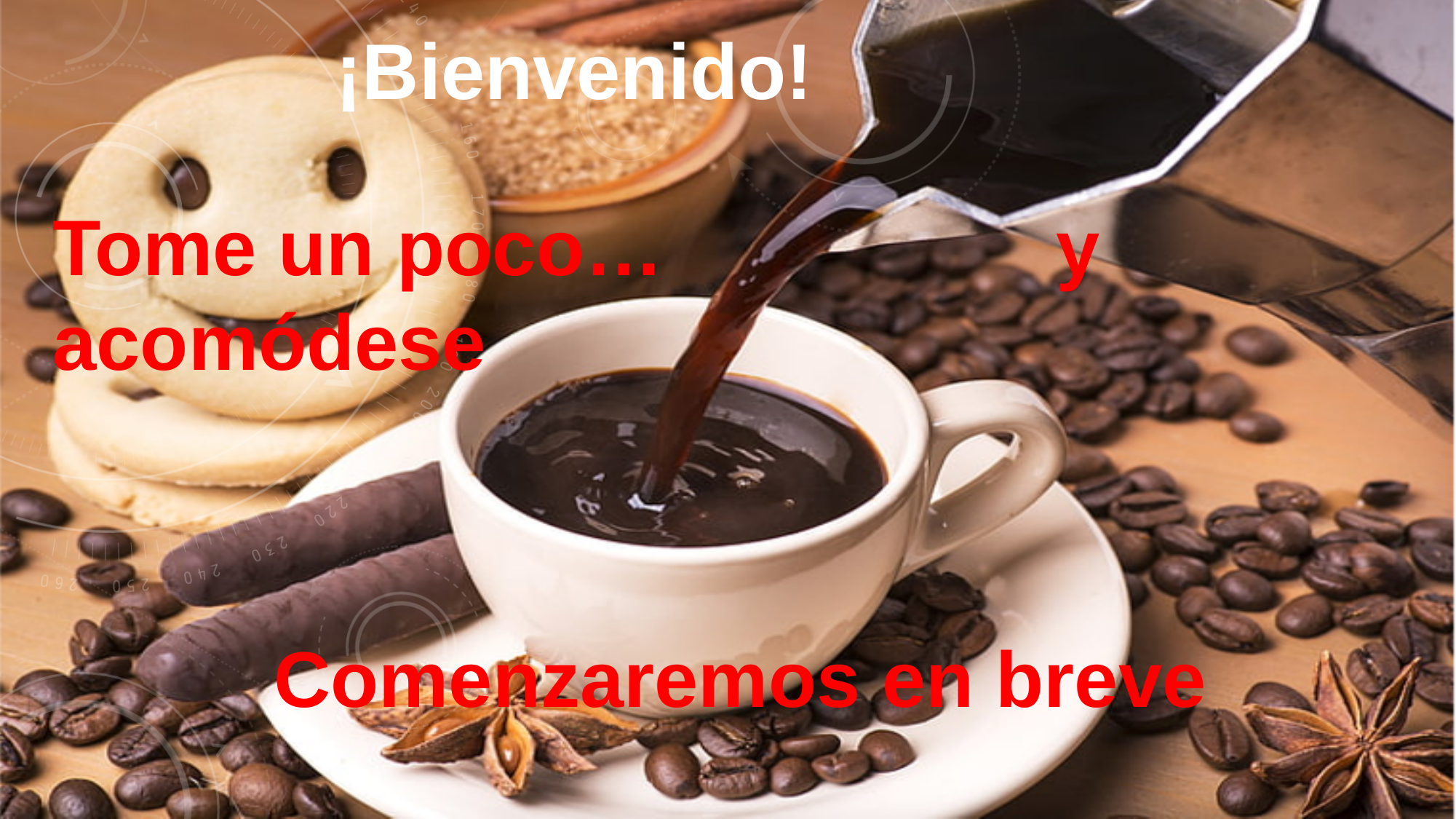

¡Bienvenido!
#

Tome un poco…                  y acomódese

Comenzaremos en breve